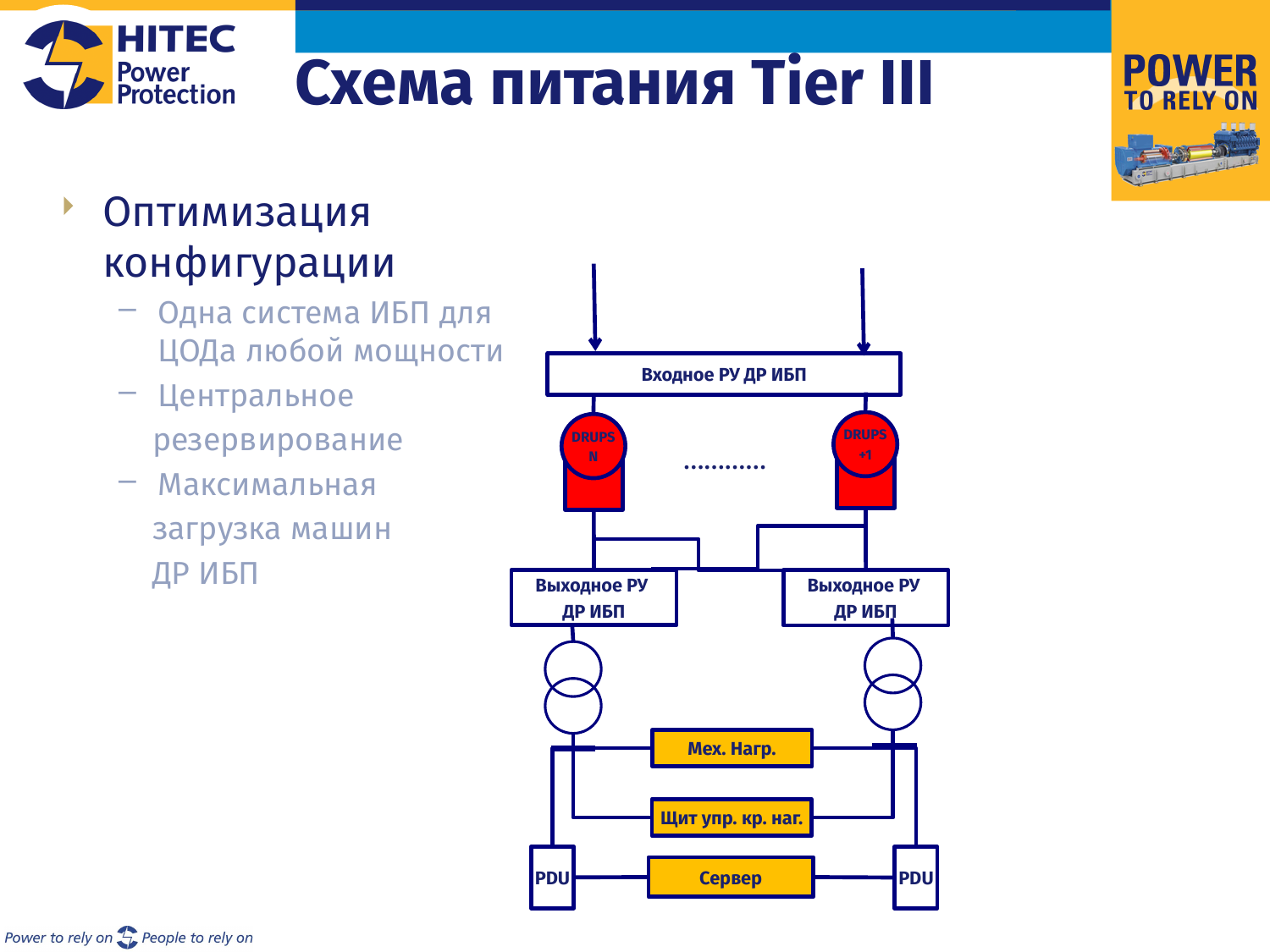

# Схема питания Tier III
Оптимизация конфигурации
Одна система ИБП для ЦОДа любой мощности
Центральное
    резервирование
Максимальная
    загрузка машин
    ДР ИБП

Входное РУ ДР ИБП
DRUPS
+1
DRUPS
N

…………

Выходное РУ
ДР ИБП
Выходное РУ
ДР ИБП

Мех. Нагр.
Щит упр. кр. наг.
PDU
PDU
Сервер